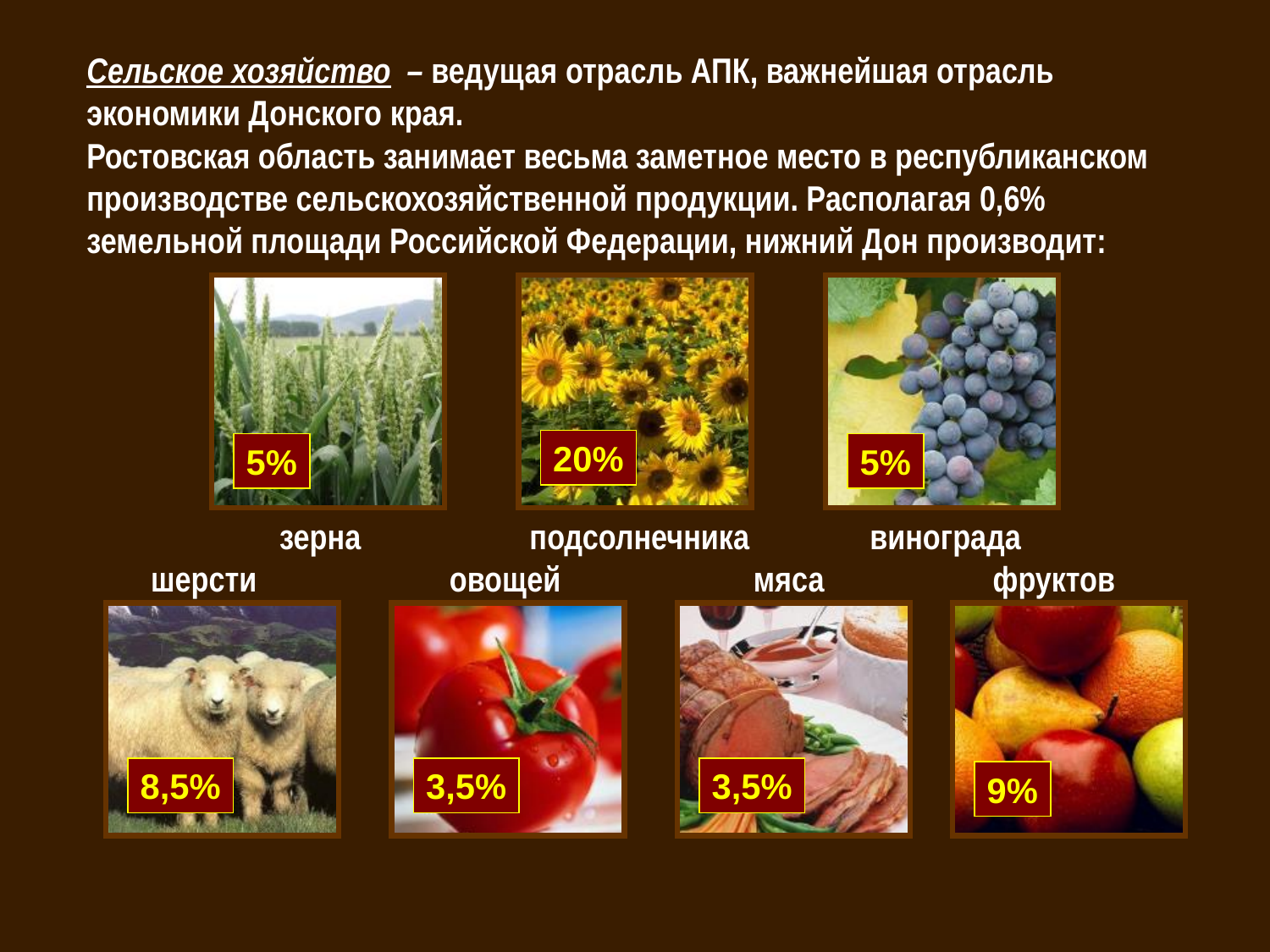

Сельское хозяйство  – ведущая отрасль АПК, важнейшая отрасль экономики Донского края.
Ростовская область занимает весьма заметное место в республиканском производстве сельскохозяйственной продукции. Располагая 0,6% земельной площади Российской Федерации, нижний Дон производит:

                        зерна                     подсолнечника               винограда
        шерсти                        овощей                        мяса                     фруктов

20%
5%
5%

8,5%
3,5%
3,5%
9%